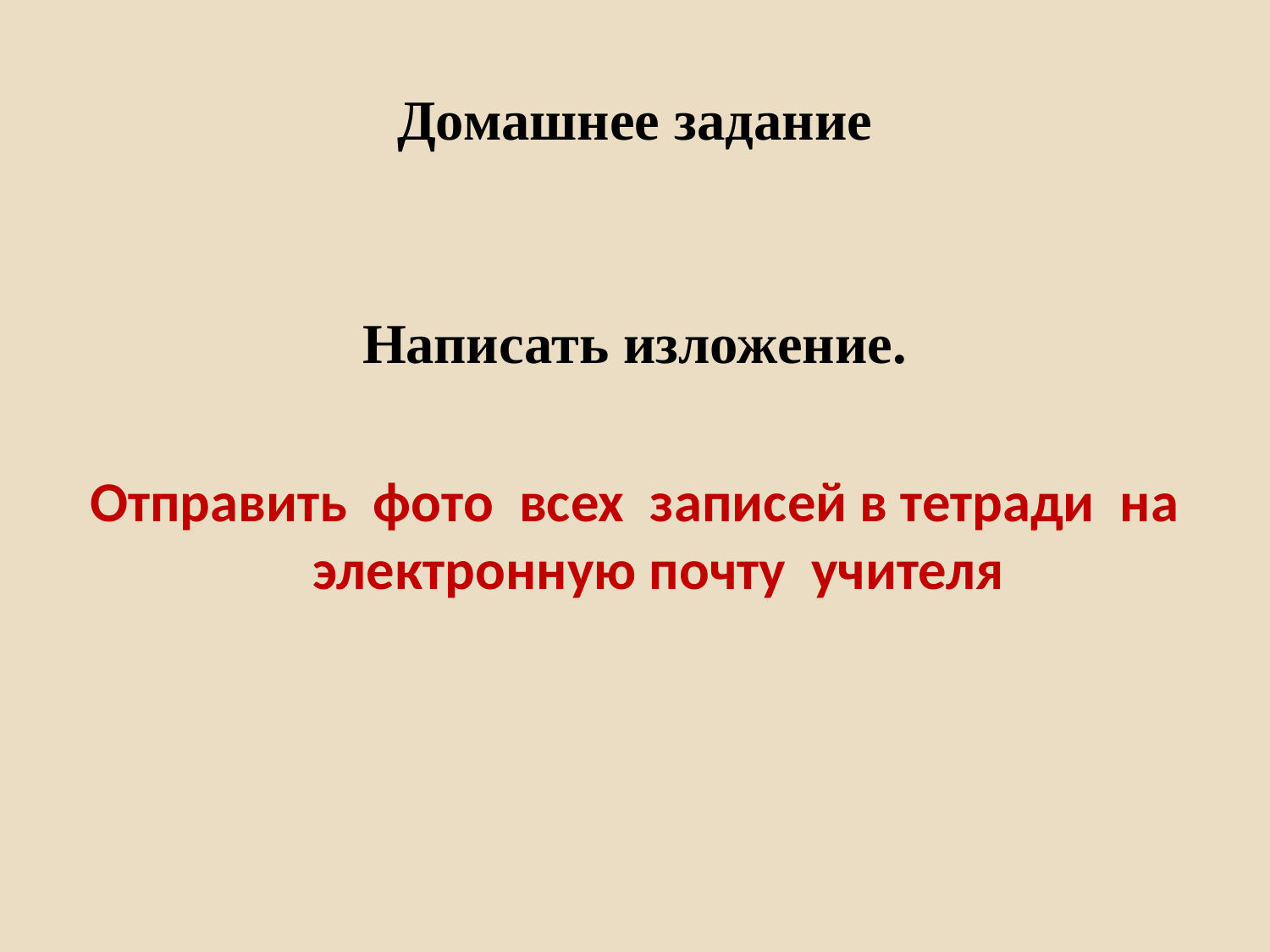

# Домашнее задание

Написать изложение.

Отправить  фото  всех  записей в тетради  на электронную почту  учителя